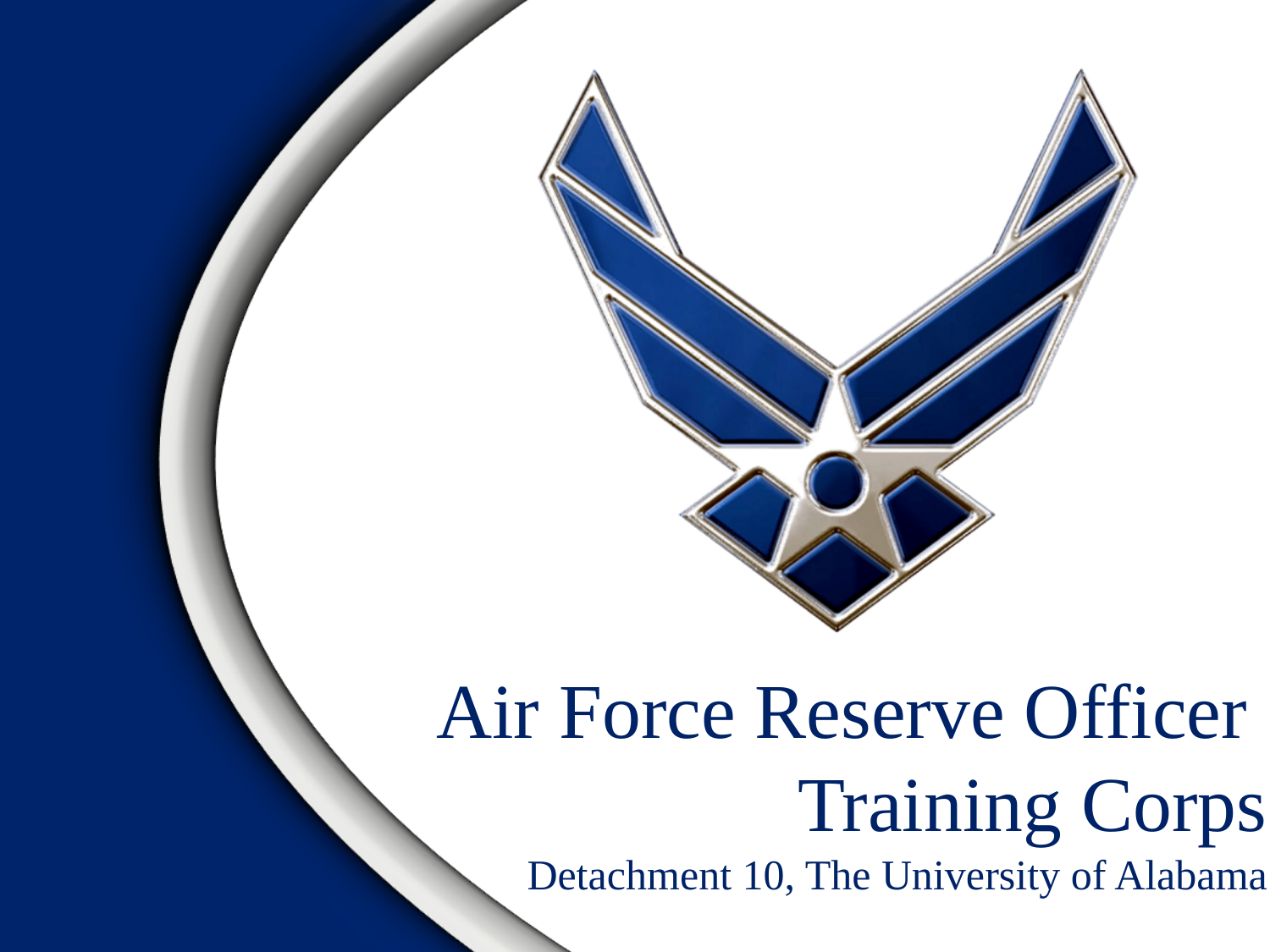

# Air Force Reserve Officer Training Corps Detachment 10, The University of Alabama